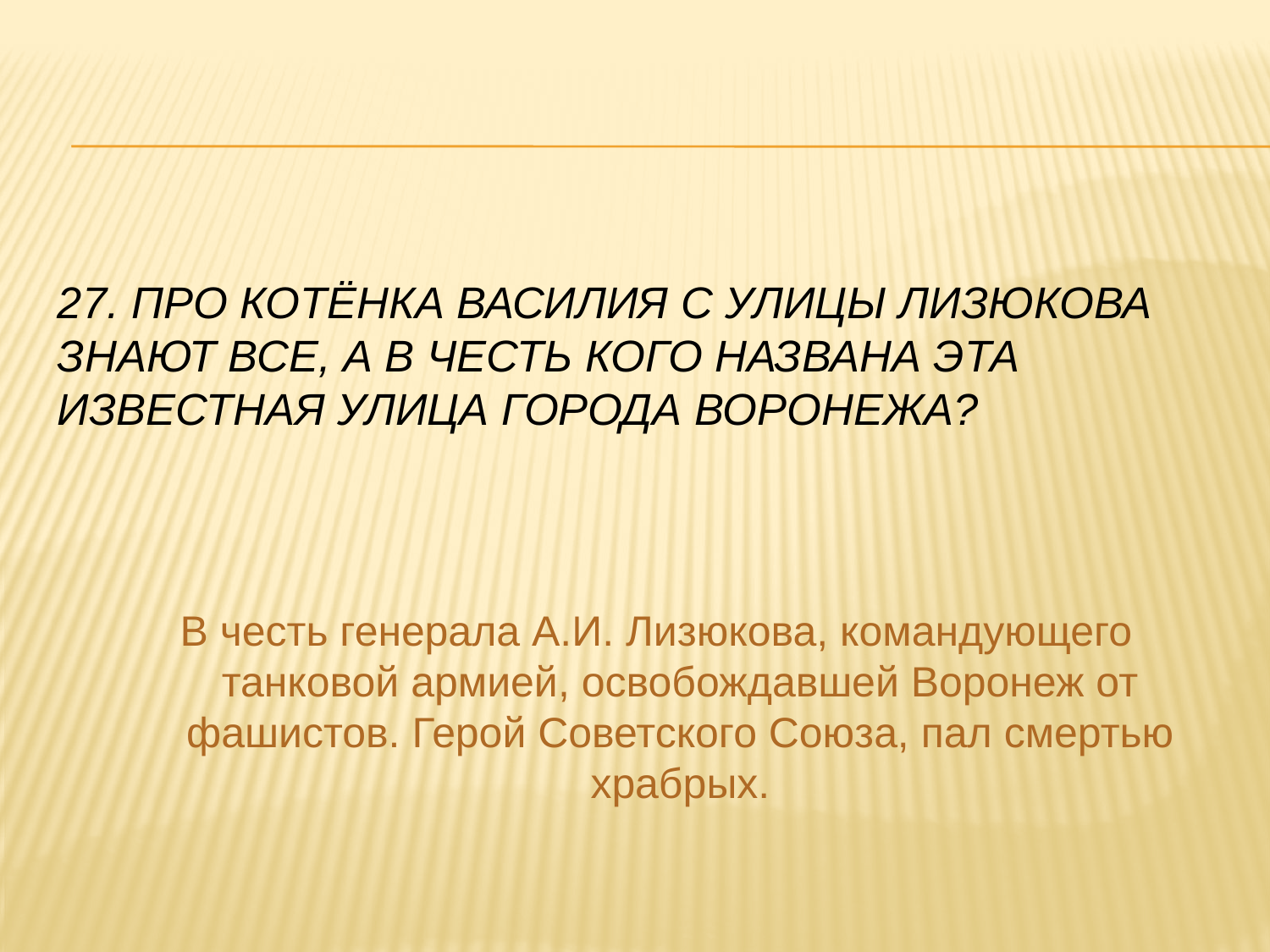

# 27. Про котёнка Василия с улицы Лизюкова знают все, а в честь кого названа эта известная улица города Воронежа?
В честь генерала А.И. Лизюкова, командующего танковой армией, освобождавшей Воронеж от фашистов. Герой Советского Союза, пал смертью храбрых.